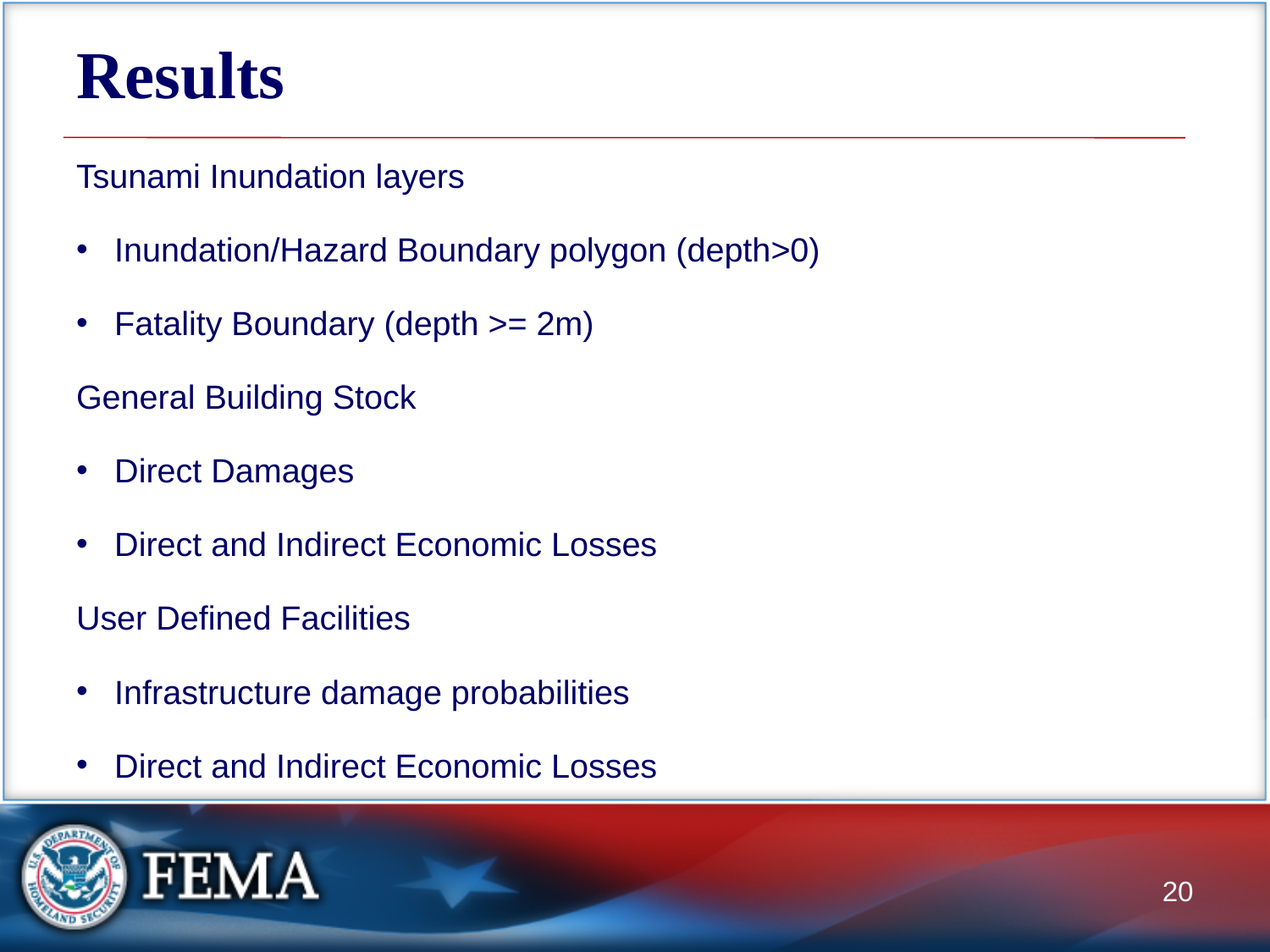

# Results
Tsunami Inundation layers
Inundation/Hazard Boundary polygon (depth>0)
Fatality Boundary (depth >= 2m)
General Building Stock
Direct Damages
Direct and Indirect Economic Losses
User Defined Facilities
Infrastructure damage probabilities
Direct and Indirect Economic Losses
20